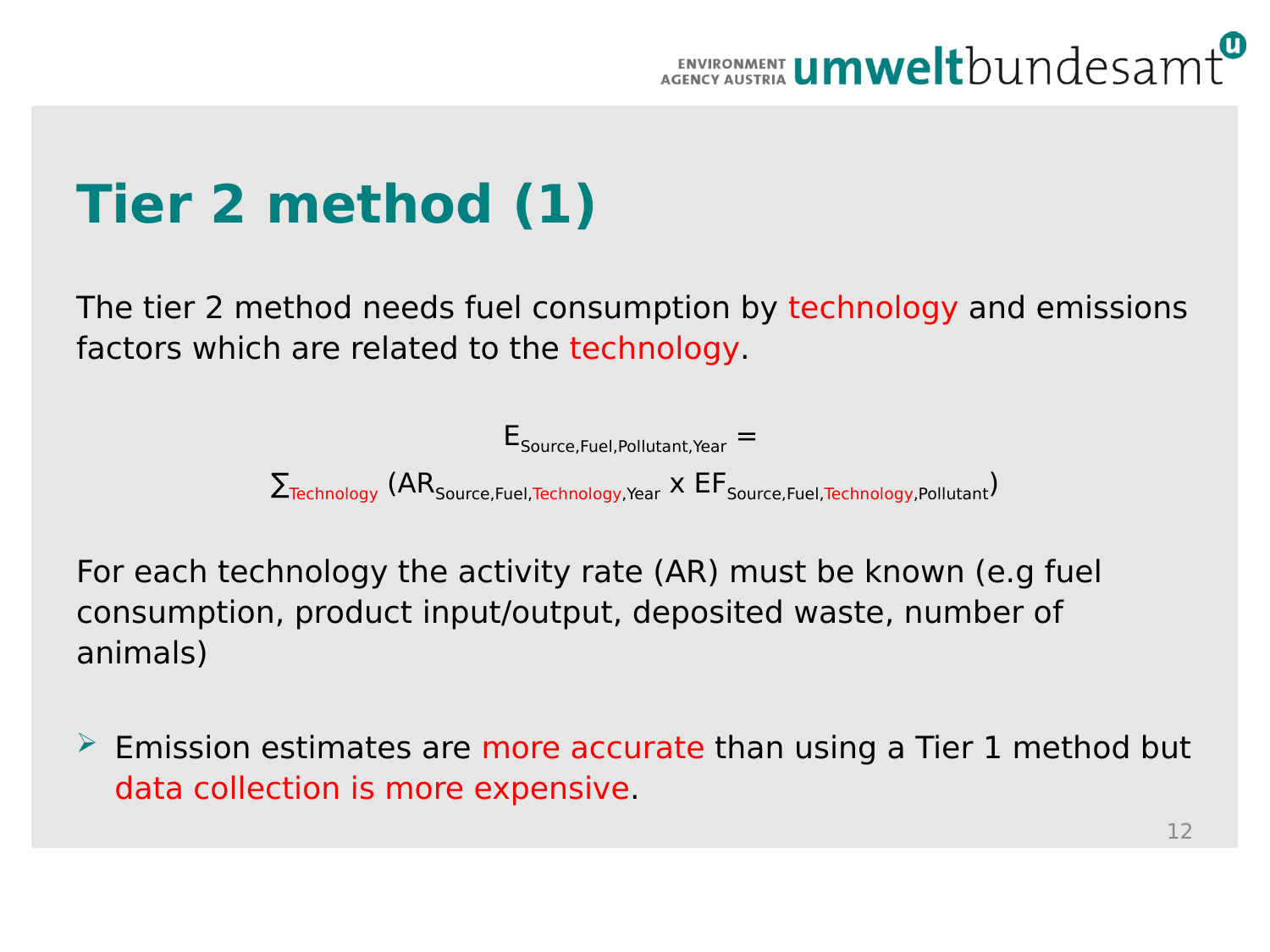

# Tier 2 method (1)
The tier 2 method needs fuel consumption by technology and emissions factors which are related to the technology.

ESource,Fuel,Pollutant,Year =
∑Technology (ARSource,Fuel,Technology,Year x EFSource,Fuel,Technology,Pollutant)

For each technology the activity rate (AR) must be known (e.g fuel consumption, product input/output, deposited waste, number of animals)

Emission estimates are more accurate than using a Tier 1 method but data collection is more expensive.
12